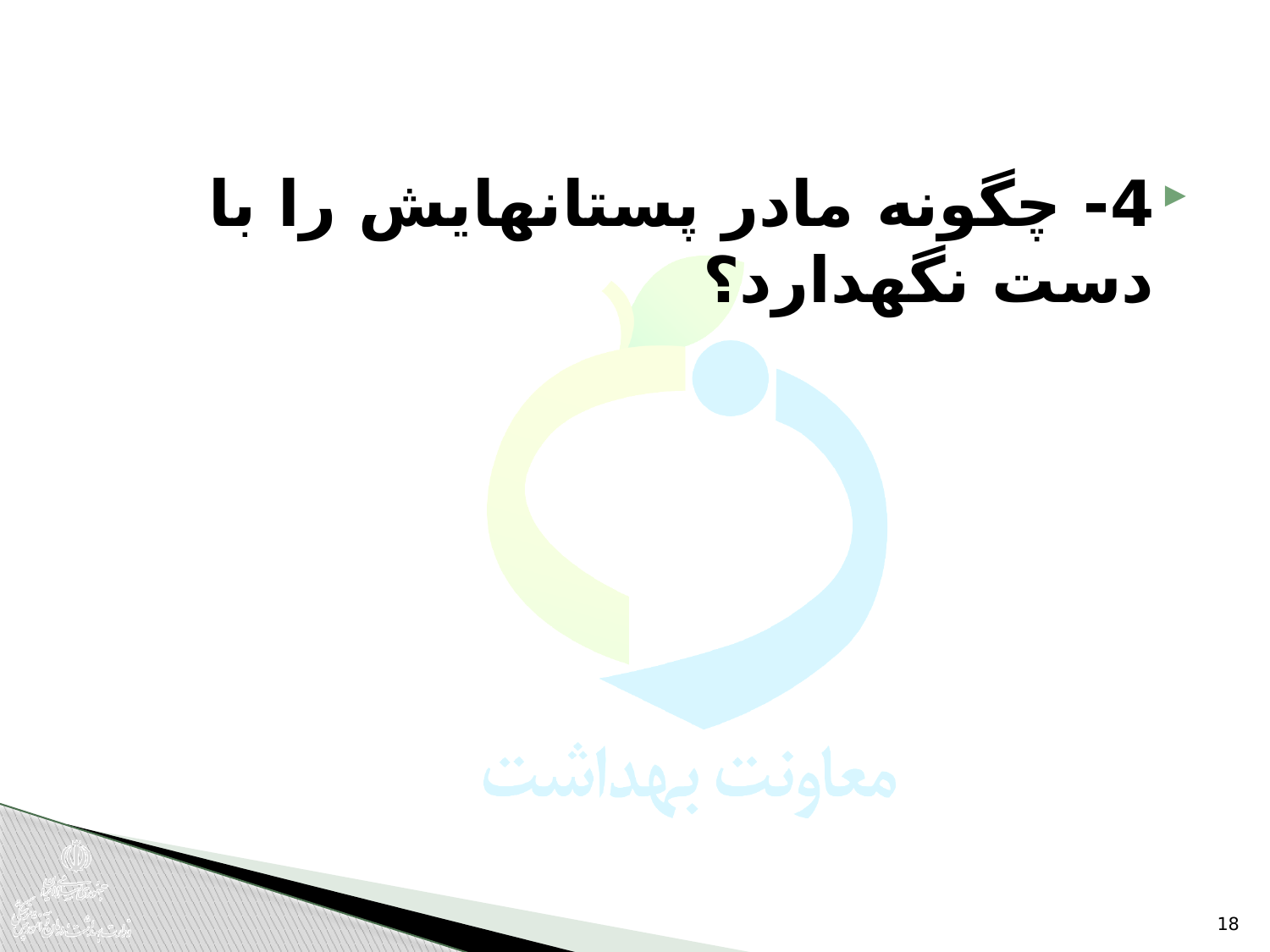

4- چگونه مادر پستانهایش را با دست نگهدارد؟
18